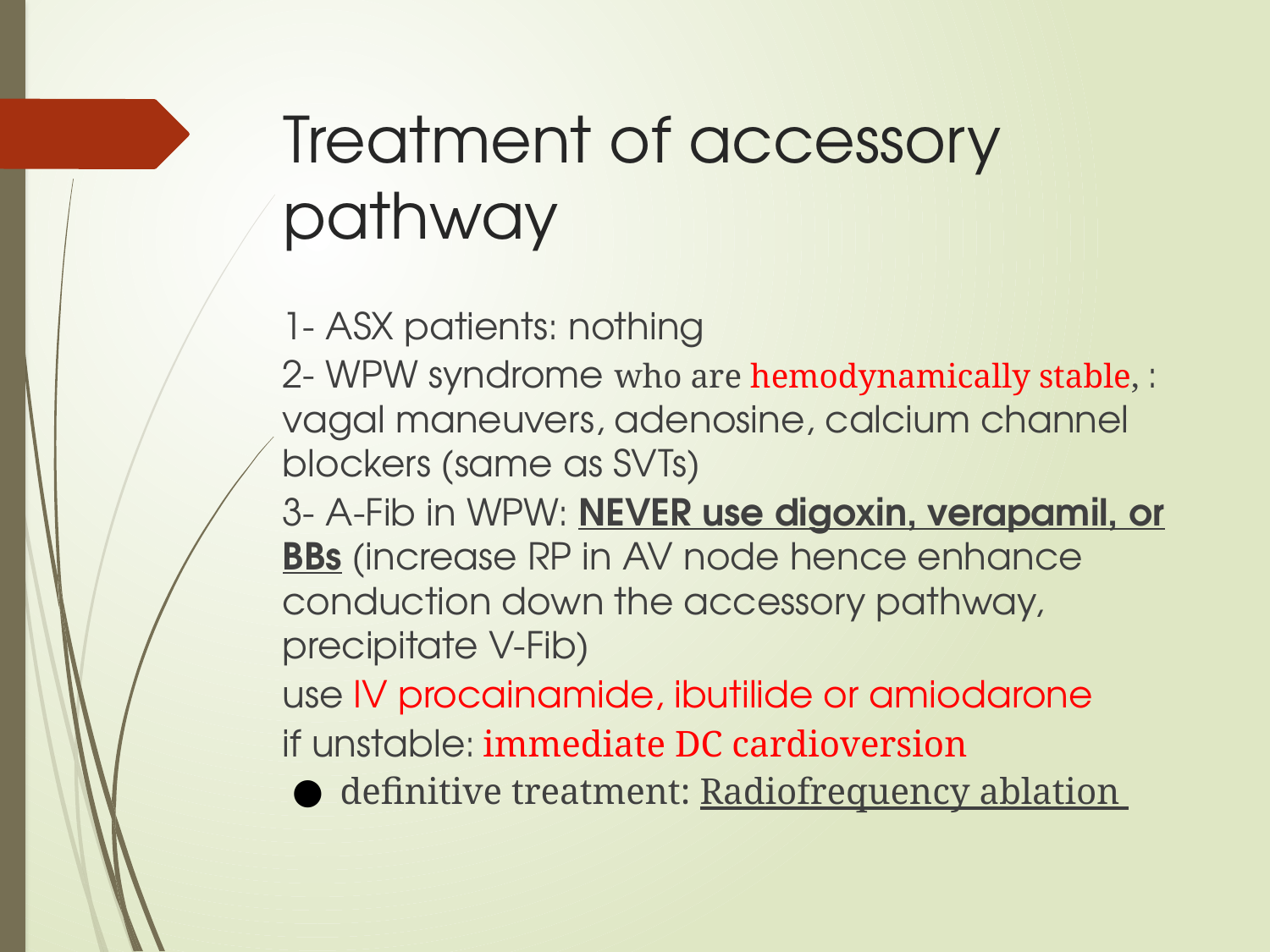

# Treatment of accessory pathway
1- ASX patients: nothing
2- WPW syndrome who are hemodynamically stable, : vagal maneuvers, adenosine, calcium channel blockers (same as SVTs)
3- A-Fib in WPW: NEVER use digoxin, verapamil, or BBs (increase RP in AV node hence enhance conduction down the accessory pathway, precipitate V-Fib)
use IV procainamide, ibutilide or amiodarone
if unstable: immediate DC cardioversion
definitive treatment: Radiofrequency ablation